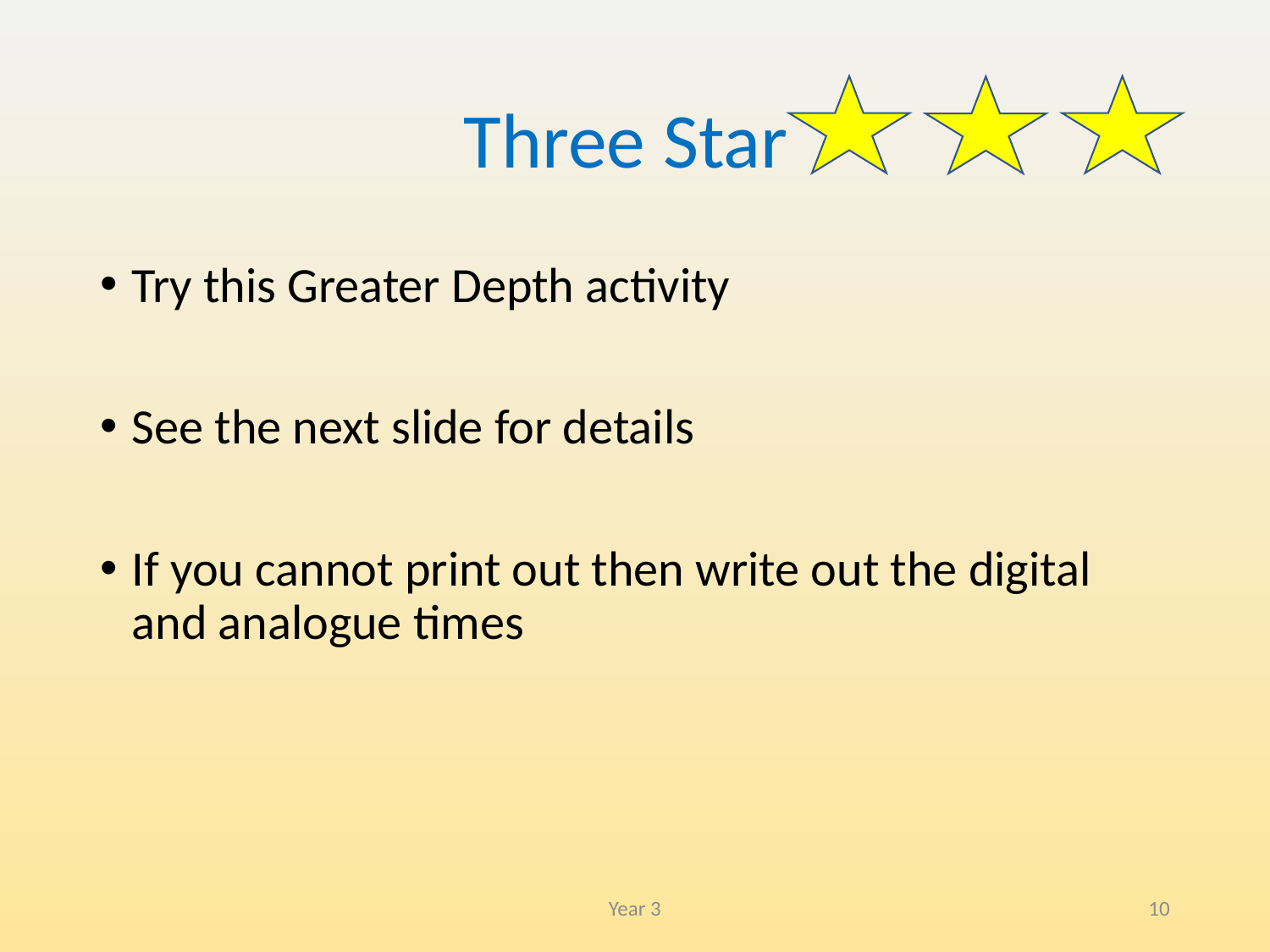

# Three Star

Try this Greater Depth activity

See the next slide for details

If you cannot print out then write out the digital and analogue times
Year 3
10